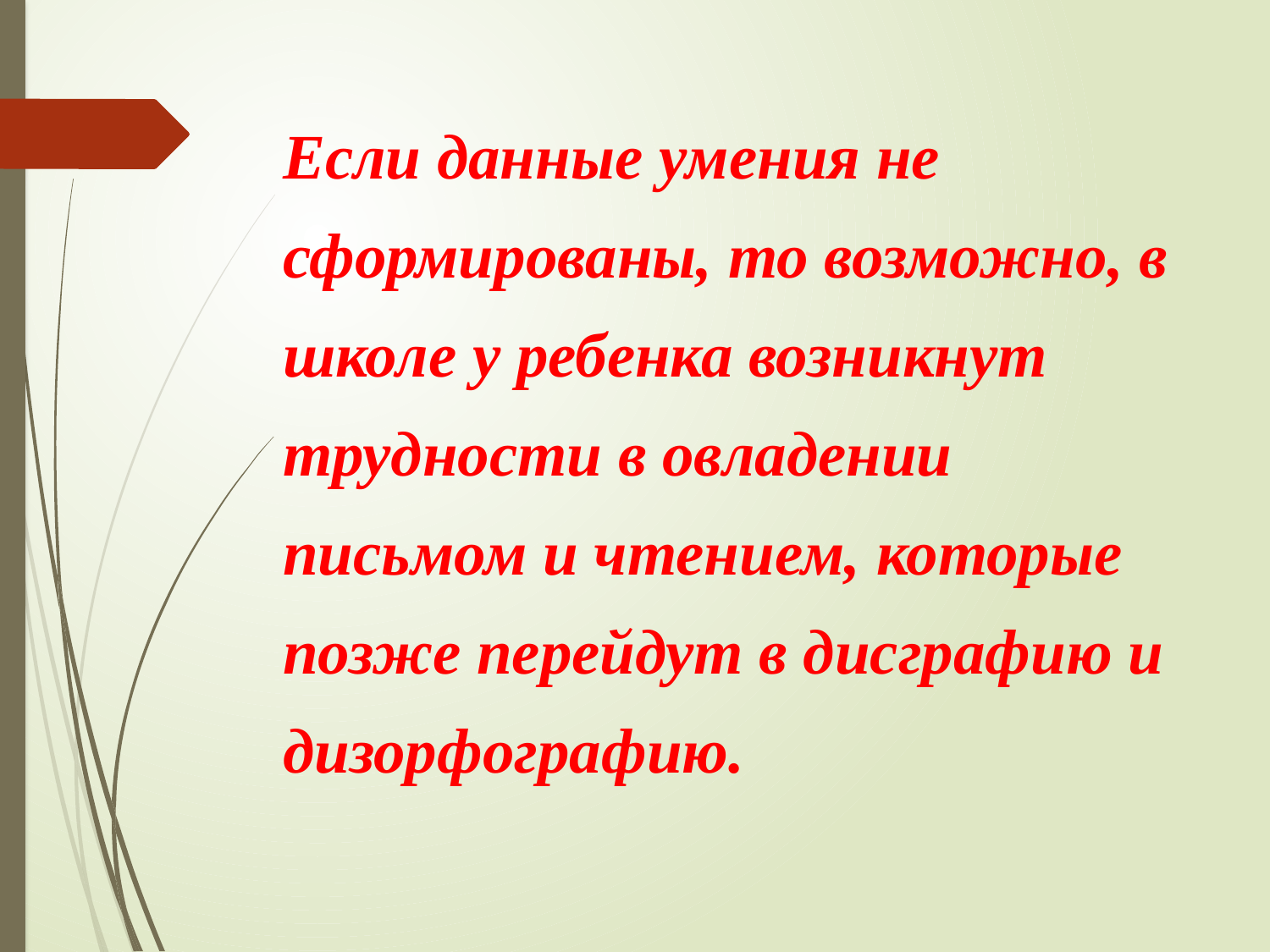

# Если данные умения не сформированы, то возможно, в школе у ребенка возникнут трудности в овладении письмом и чтением, которые позже перейдут в дисграфию и дизорфографию.